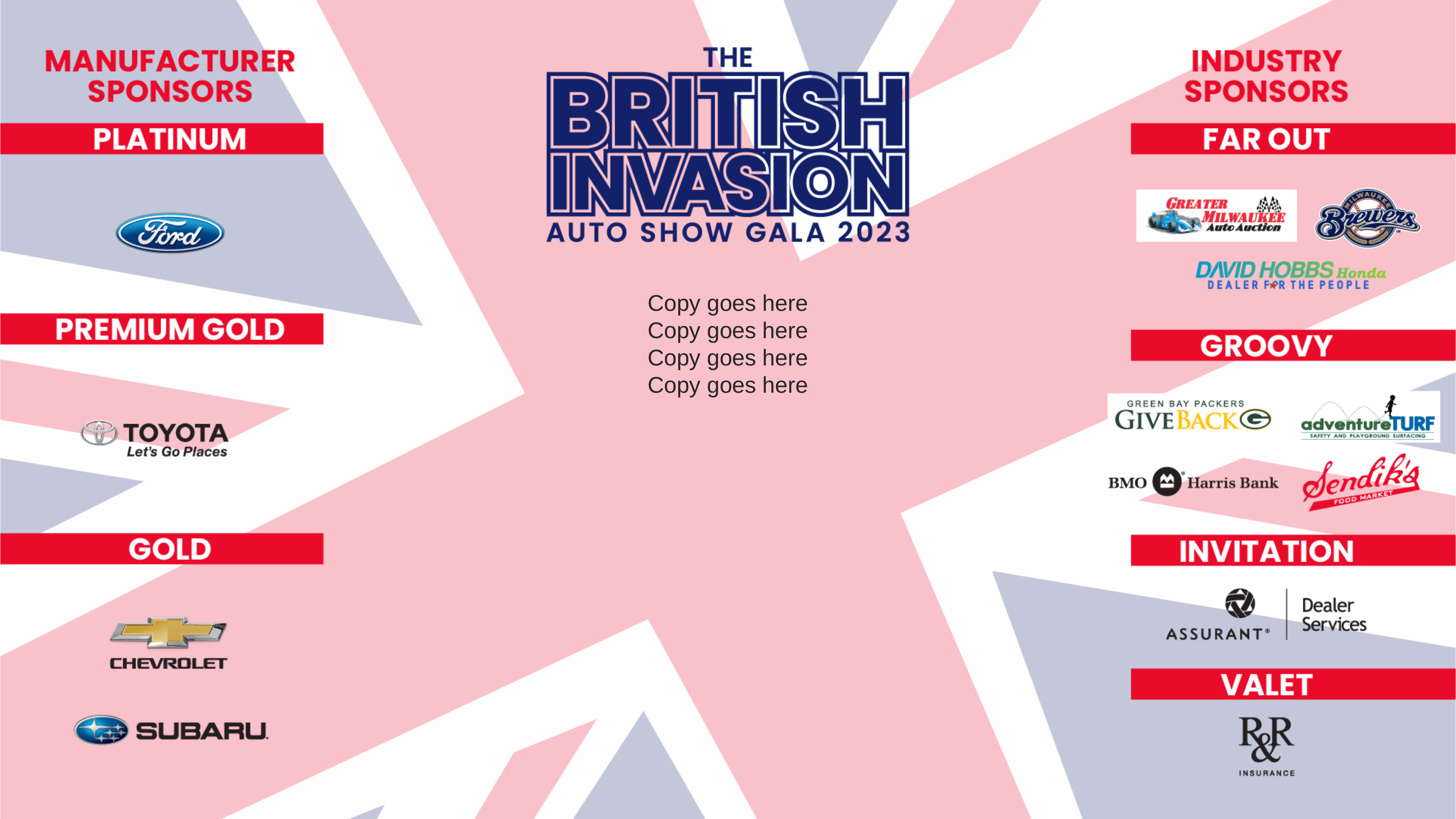

Copy goes here
Copy goes here
Copy goes here
Copy goes here